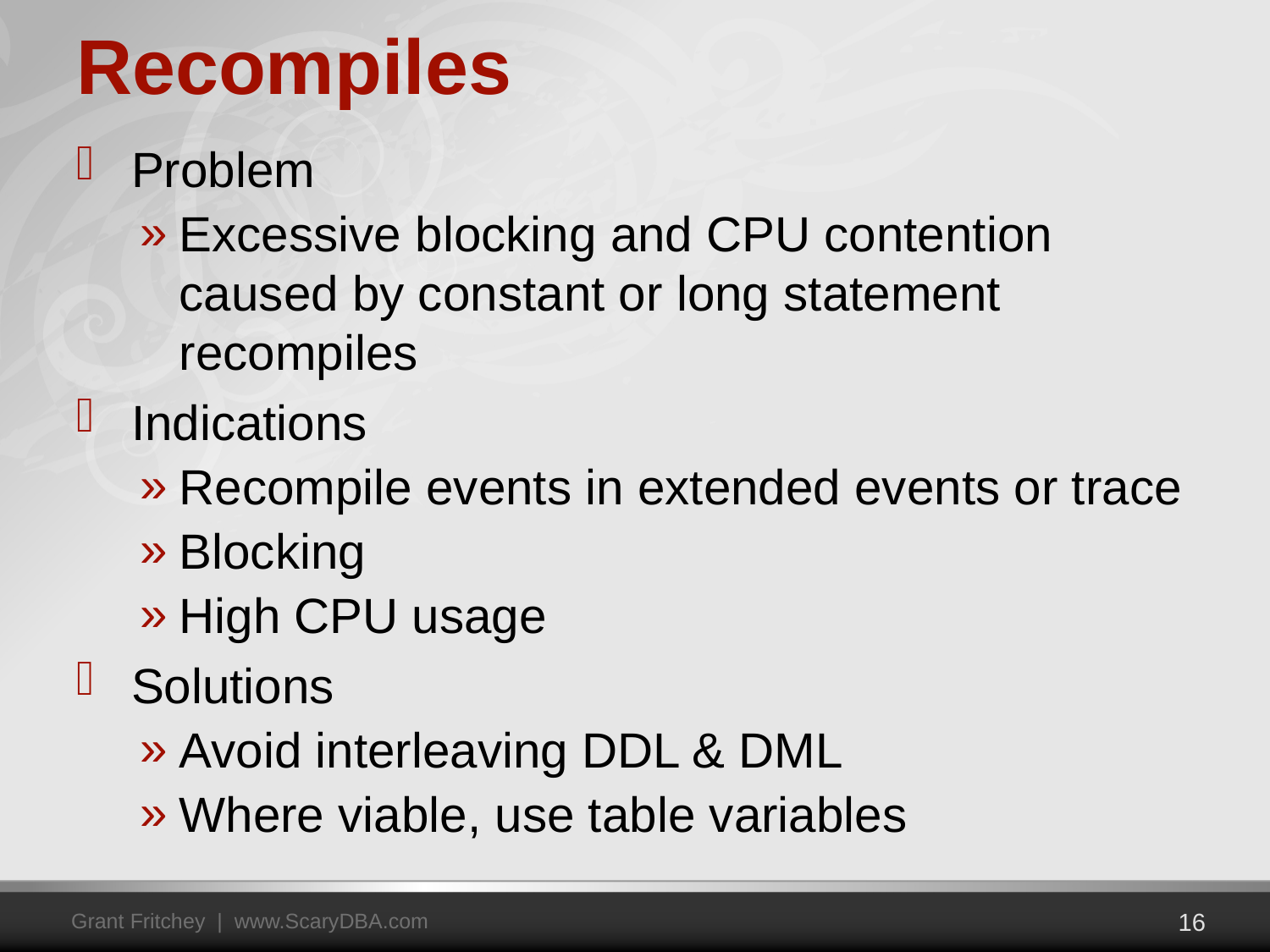

# Recompiles
Problem
Excessive blocking and CPU contention caused by constant or long statement recompiles
Indications
Recompile events in extended events or trace
Blocking
High CPU usage
Solutions
Avoid interleaving DDL & DML
Where viable, use table variables
16